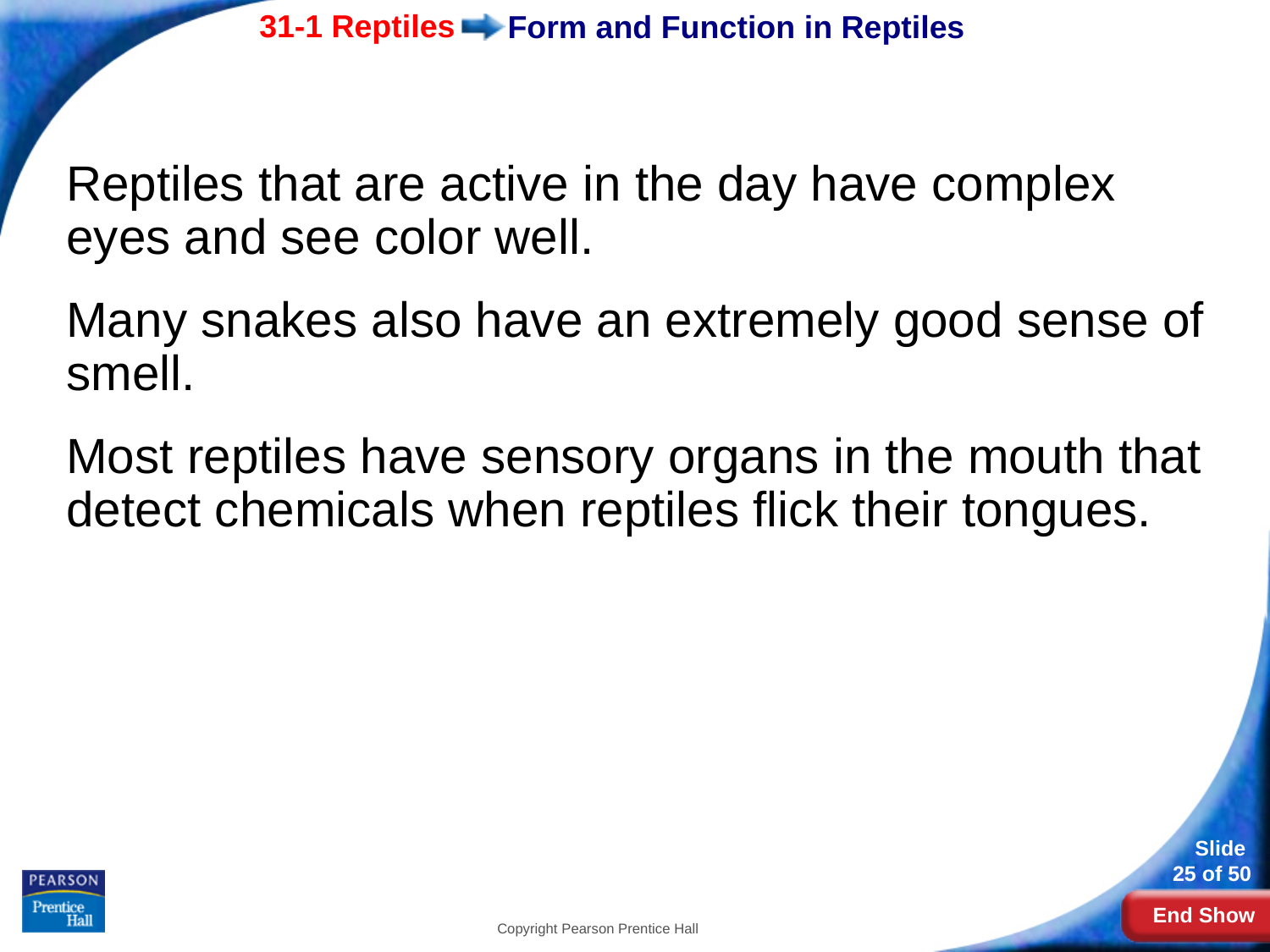

# Form and Function in Reptiles
Reptiles that are active in the day have complex eyes and see color well.
Many snakes also have an extremely good sense of smell.
Most reptiles have sensory organs in the mouth that detect chemicals when reptiles flick their tongues.
Copyright Pearson Prentice Hall